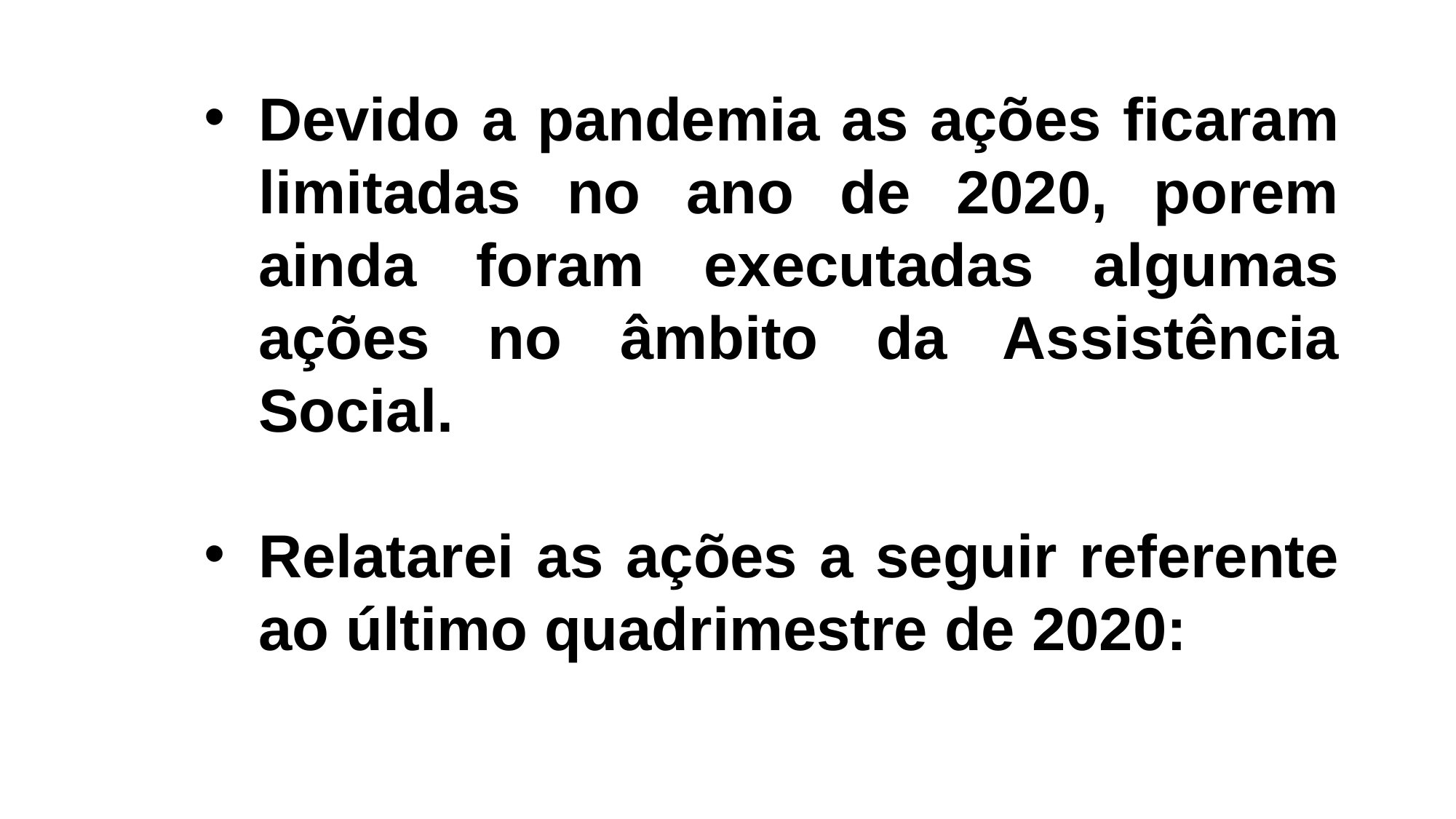

Devido a pandemia as ações ficaram limitadas no ano de 2020, porem ainda foram executadas algumas ações no âmbito da Assistência Social.

Relatarei as ações a seguir referente ao último quadrimestre de 2020: